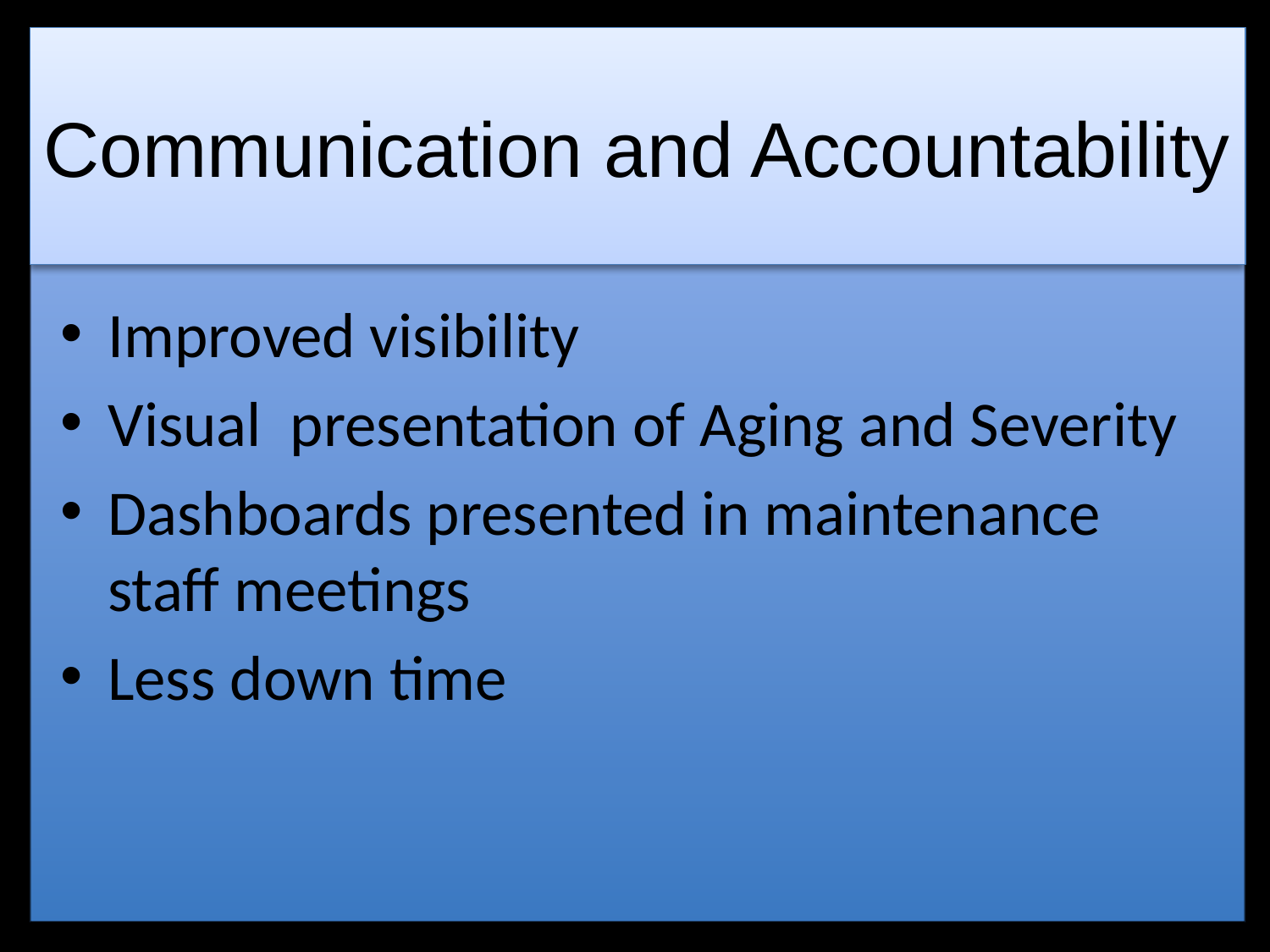

# Communication and Accountability
Improved visibility
Visual  presentation of Aging and Severity
Dashboards presented in maintenance staff meetings
Less down time